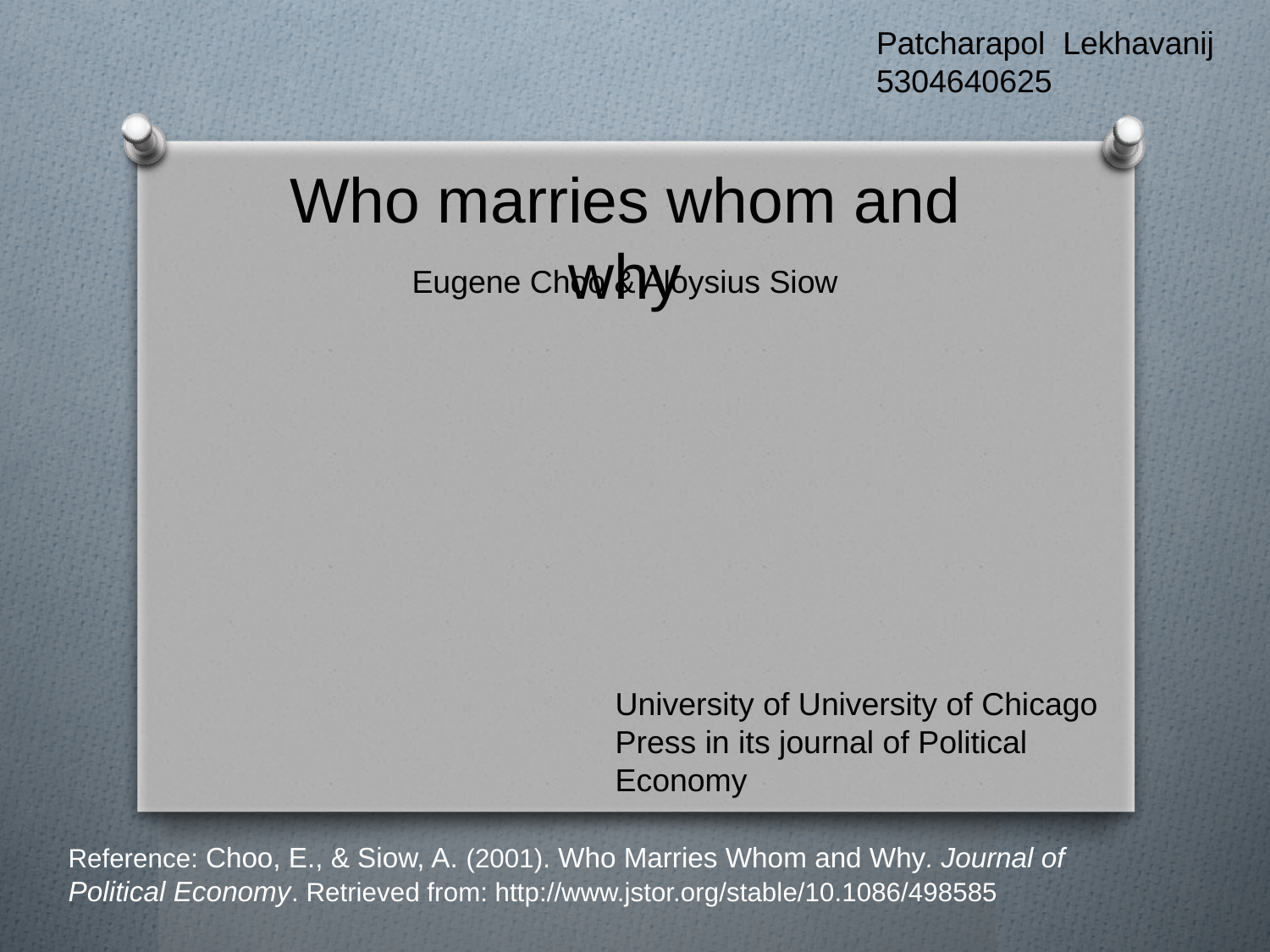

Patcharapol  Lekhavanij
5304640625
Who marries whom and why

Eugene Choo & Aloysius Siow
University of University of Chicago Press in its journal of Political Economy
Reference: Choo, E., & Siow, A. (2001). Who Marries Whom and Why. Journal of Political Economy. Retrieved from: http://www.jstor.org/stable/10.1086/498585